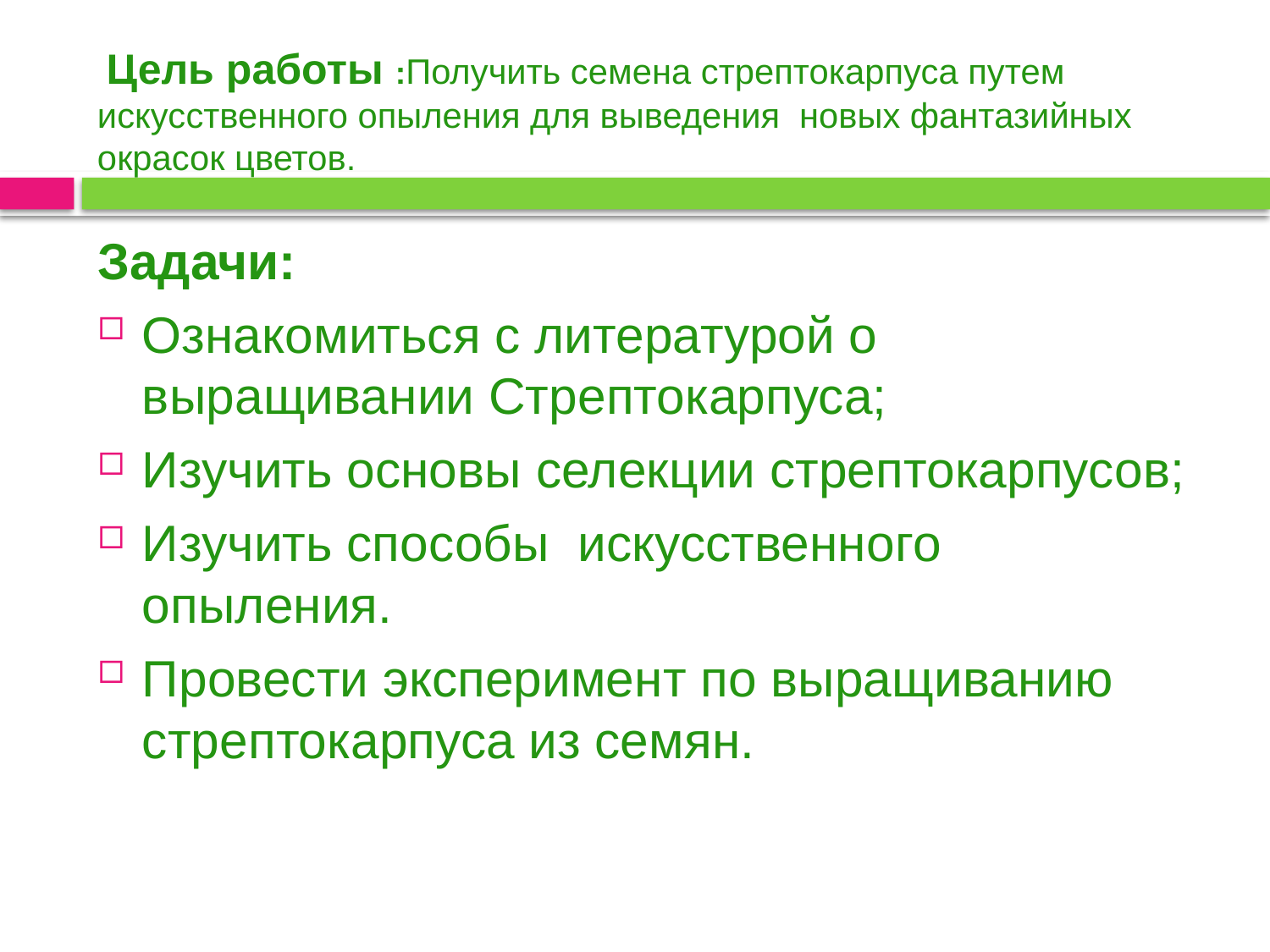

Цель работы :Получить семена стрептокарпуса путем искусственного опыления для выведения  новых фантазийных окрасок цветов.
Задачи:
Ознакомиться с литературой о выращивании Стрептокарпуса;
Изучить основы селекции стрептокарпусов;
Изучить способы  искусственного опыления.
Провести эксперимент по выращиванию стрептокарпуса из семян.